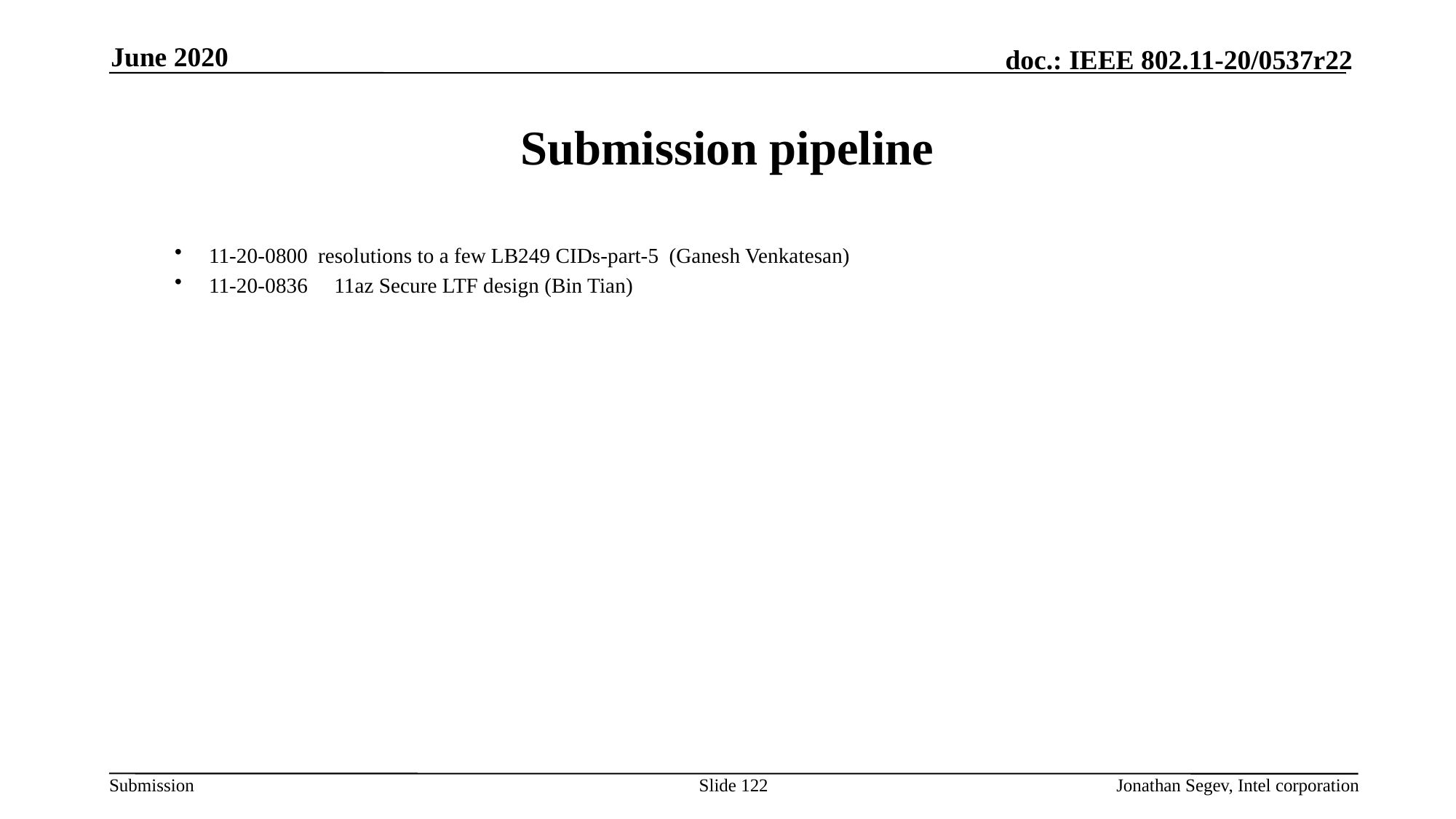

June 2020
# Submission pipeline
11-20-0800 	resolutions to a few LB249 CIDs-part-5  (Ganesh Venkatesan)
11-20-0836     11az Secure LTF design (Bin Tian)

Slide 122
Jonathan Segev, Intel corporation